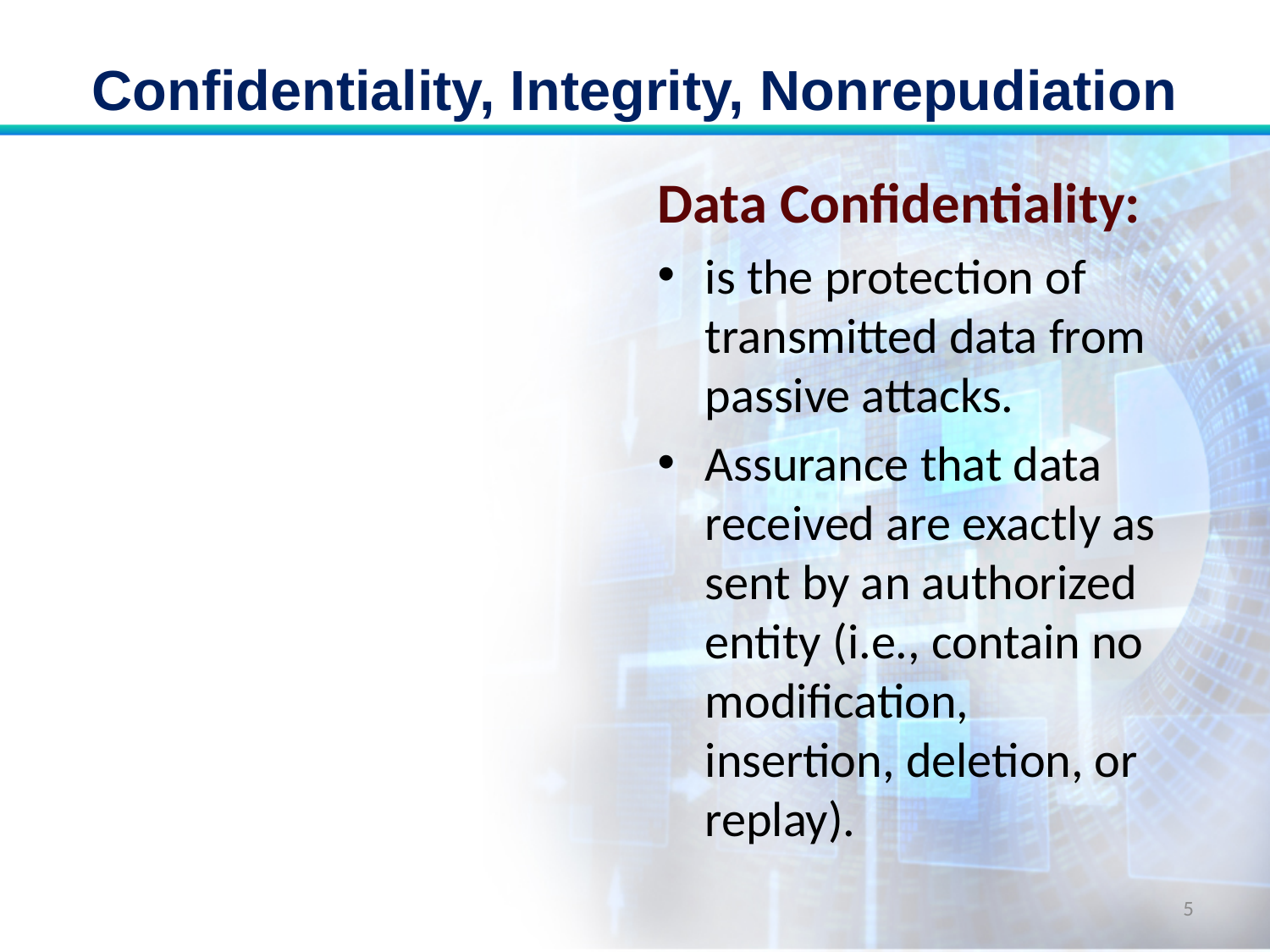

# Confidentiality, Integrity, Nonrepudiation
Data Confidentiality:
is the protection of transmitted data from passive attacks.
Assurance that data received are exactly as sent by an authorized entity (i.e., contain no modification, insertion, deletion, or replay).

5